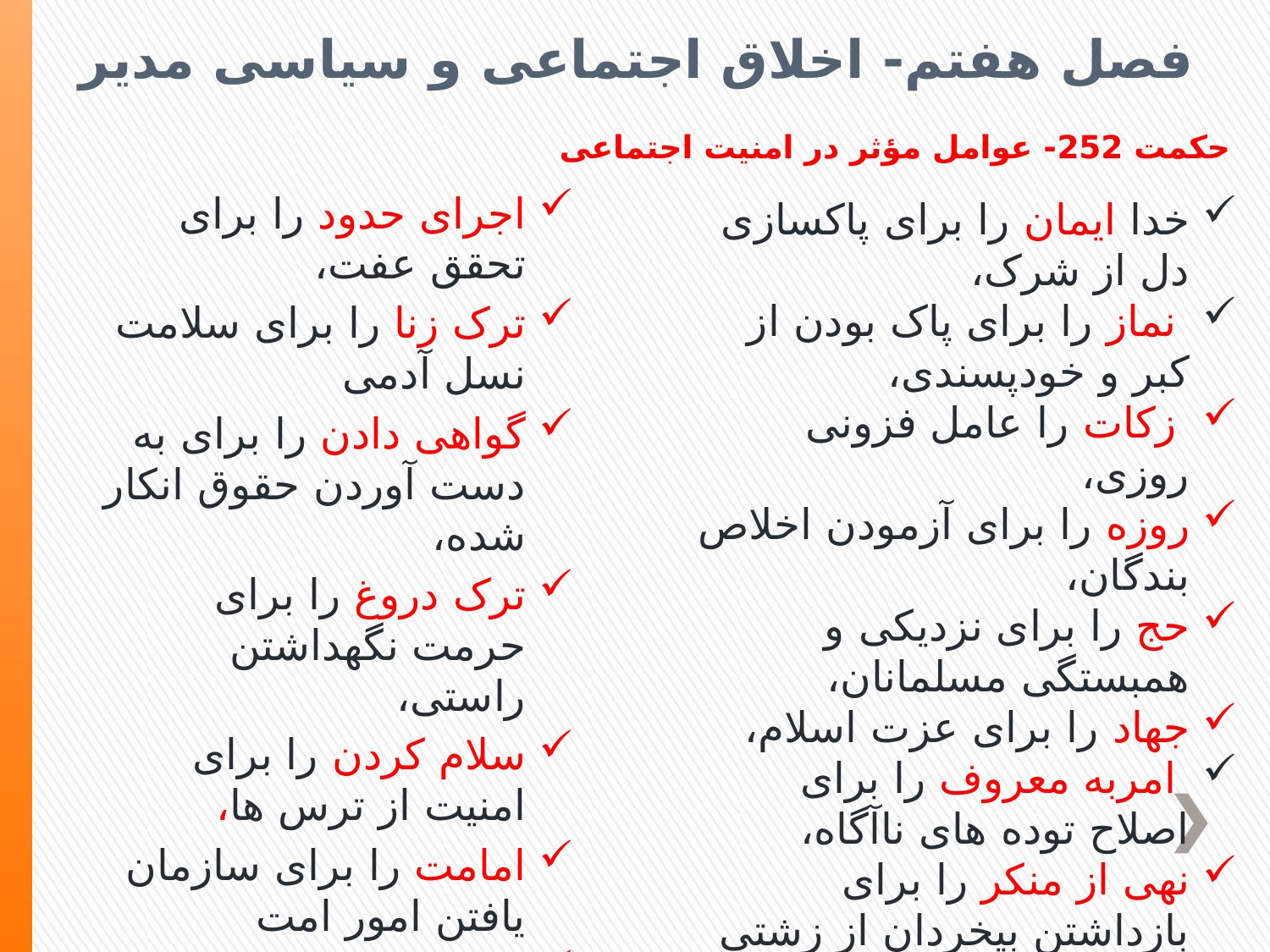

# فصل هفتم- اخلاق اجتماعی و سیاسی مدیر
حکمت 252- عوامل مؤثر در امنیت اجتماعی

اجرای حدود را برای تحقق عفت،
ترک زنا را برای سلامت نسل آدمی
گواهی دادن را برای به دست آوردن حقوق انکار شده،
ترک دروغ را برای حرمت نگهداشتن راستی،
سلام کردن را برای امنیت از ترس ها،
امامت را برای سازمان یافتن امور امت
فرمانبرداری از امام را برای بزرگداشت مقام رهبری واجب کرد.
خدا ایمان را برای پاکسازی دل از شرک،
 نماز را برای پاک بودن از کبر و خودپسندی،
 زکات را عامل فزونی روزی،
روزه را برای آزمودن اخلاص بندگان،
حج را برای نزدیکی و همبستگی مسلمانان،
جهاد را برای عزت اسلام،
 امربه معروف را برای اصلاح توده های ناآگاه،
نهی از منکر را برای بازداشتن بیخردان از زشتی ها
قصاص را برای پاسداری از خون ها،